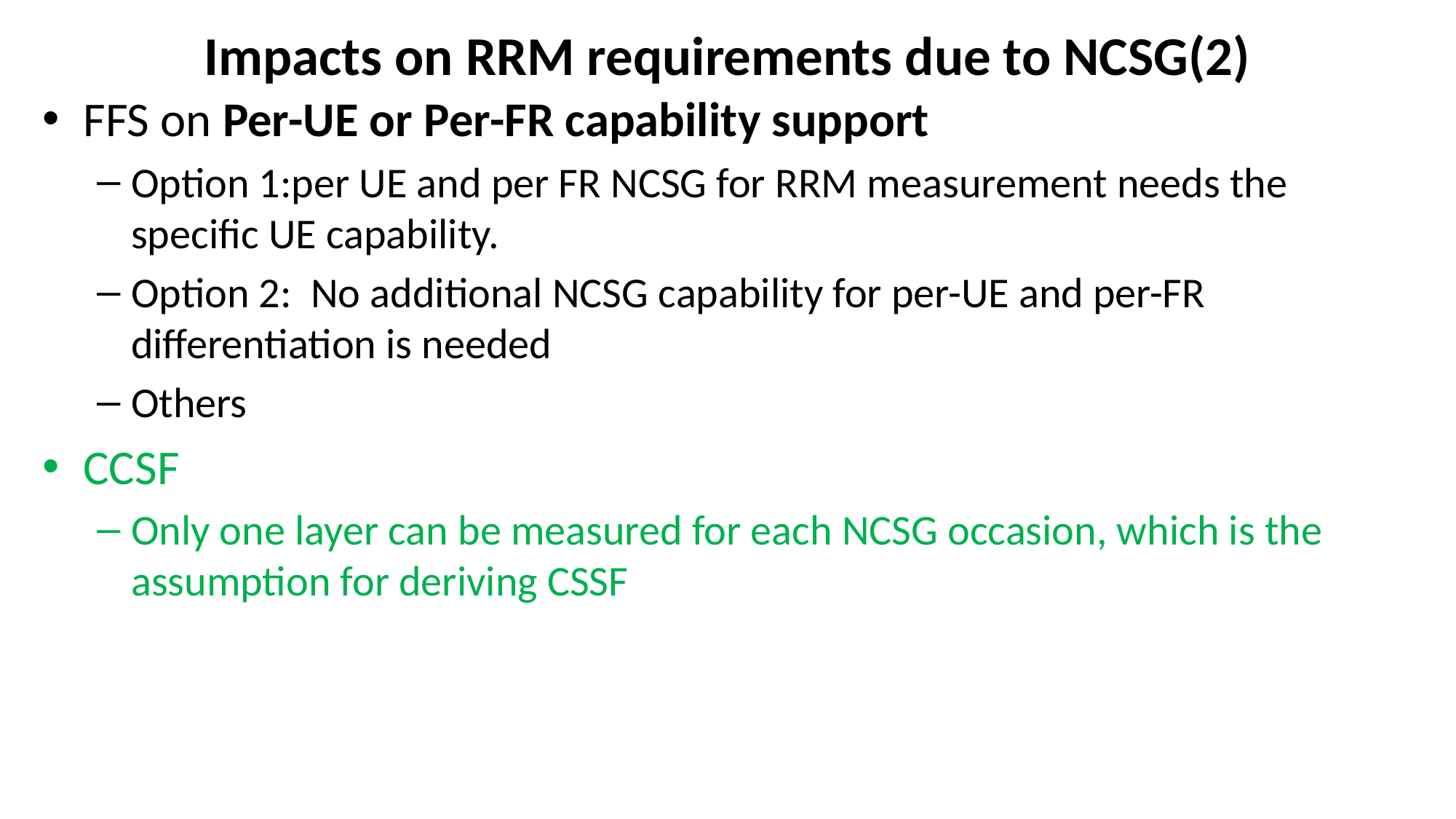

# Impacts on RRM requirements due to NCSG(2)
FFS on Per-UE or Per-FR capability support
Option 1:per UE and per FR NCSG for RRM measurement needs the specific UE capability.
Option 2:  No additional NCSG capability for per-UE and per-FR differentiation is needed
Others
CCSF
Only one layer can be measured for each NCSG occasion, which is the assumption for deriving CSSF